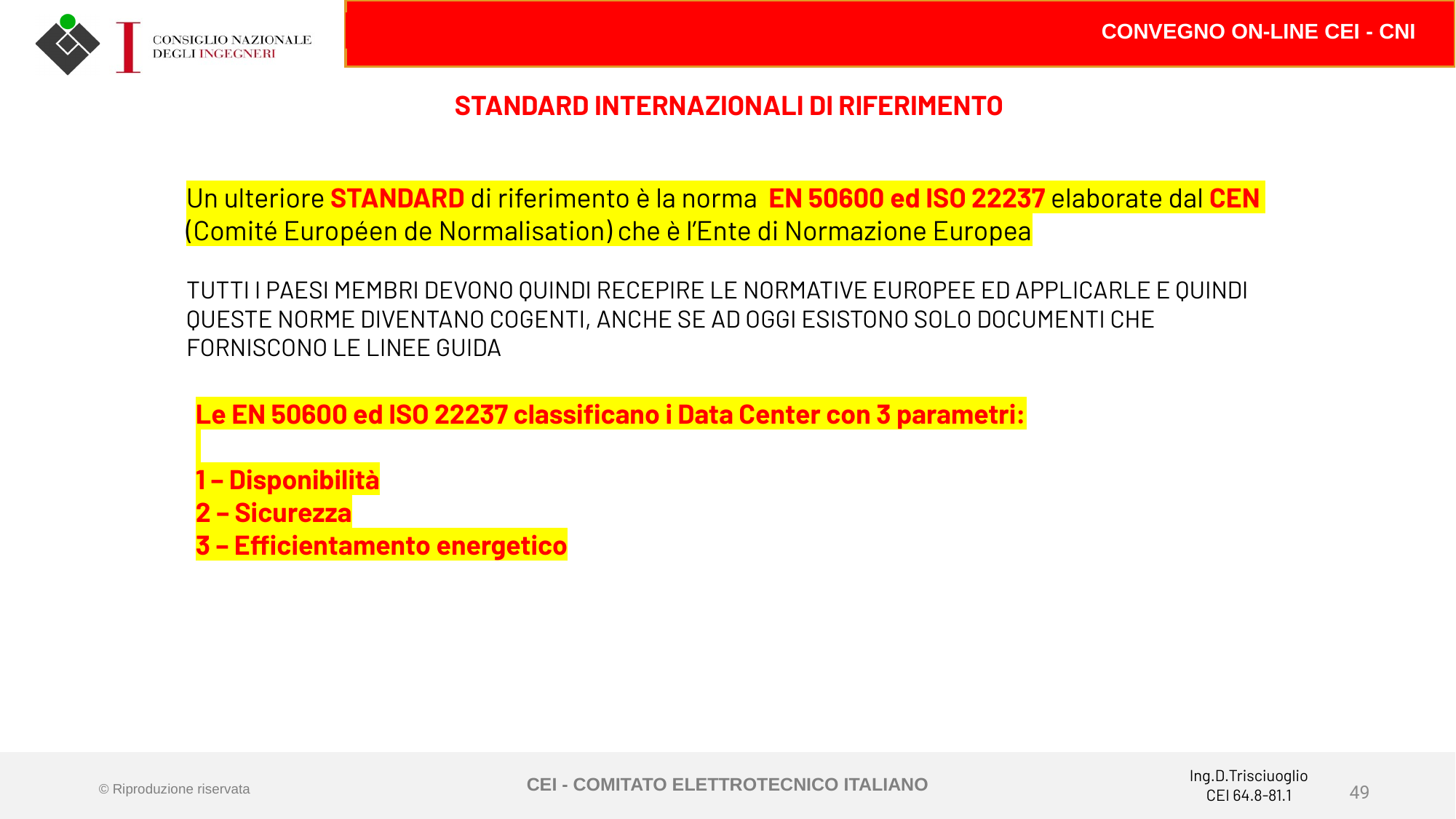

STANDARD INTERNAZIONALI DI RIFERIMENTO
Un ulteriore STANDARD di riferimento è la norma  EN 50600 ed ISO 22237 elaborate dal CEN
(Comité Européen de Normalisation) che è l’Ente di Normazione Europea
TUTTI I PAESI MEMBRI DEVONO QUINDI RECEPIRE LE NORMATIVE EUROPEE ED APPLICARLE E QUINDI QUESTE NORME DIVENTANO COGENTI, ANCHE SE AD OGGI ESISTONO SOLO DOCUMENTI CHE  FORNISCONO LE LINEE GUIDA
Le EN 50600 ed ISO 22237 classificano i Data Center con 3 parametri:

1 – Disponibilità
2 – Sicurezza
3 – Efficientamento energetico
Ing.D.Trisciuoglio
CEI 64.8-81.1